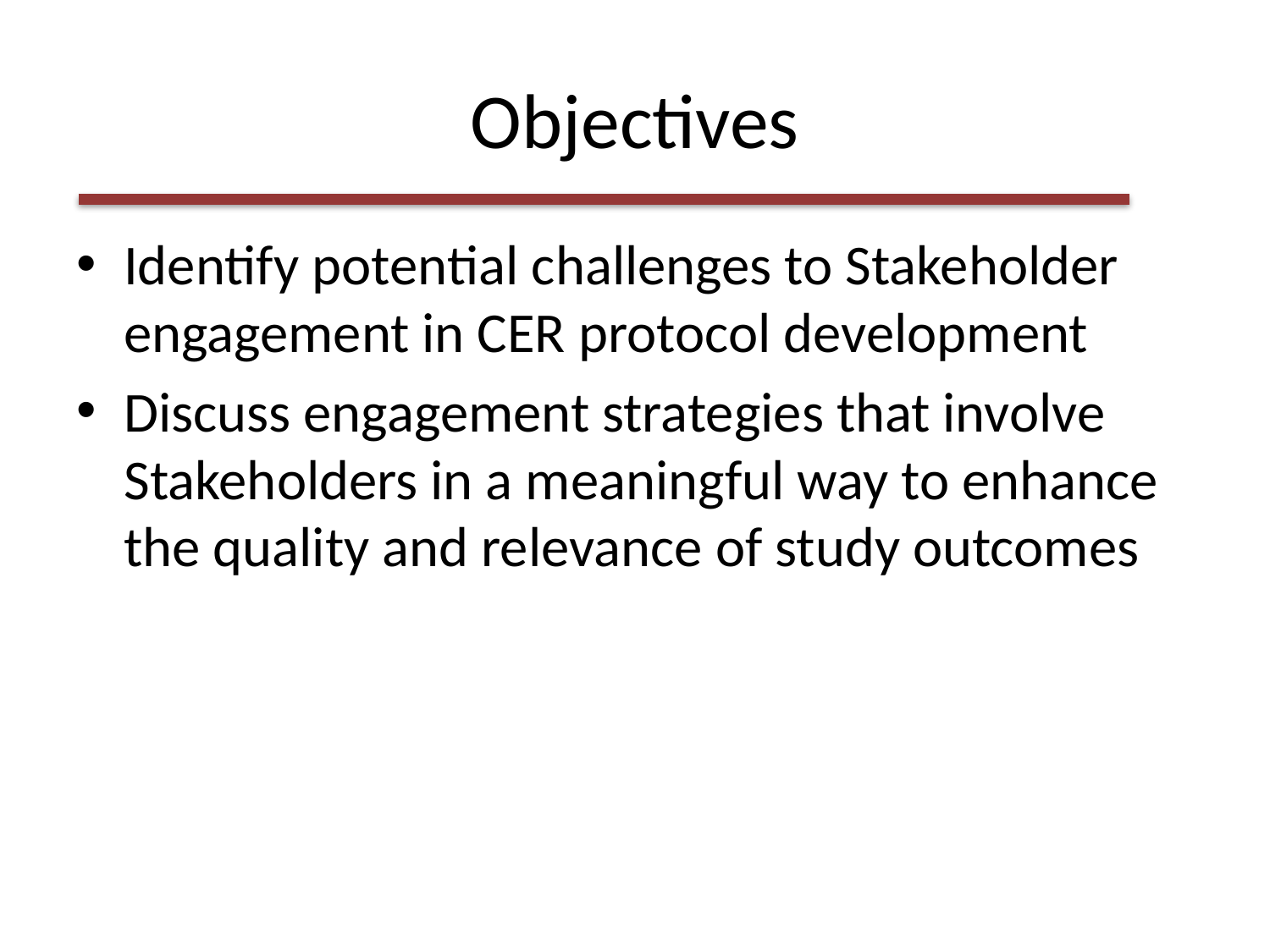

# Objectives
Identify potential challenges to Stakeholder engagement in CER protocol development
Discuss engagement strategies that involve Stakeholders in a meaningful way to enhance the quality and relevance of study outcomes